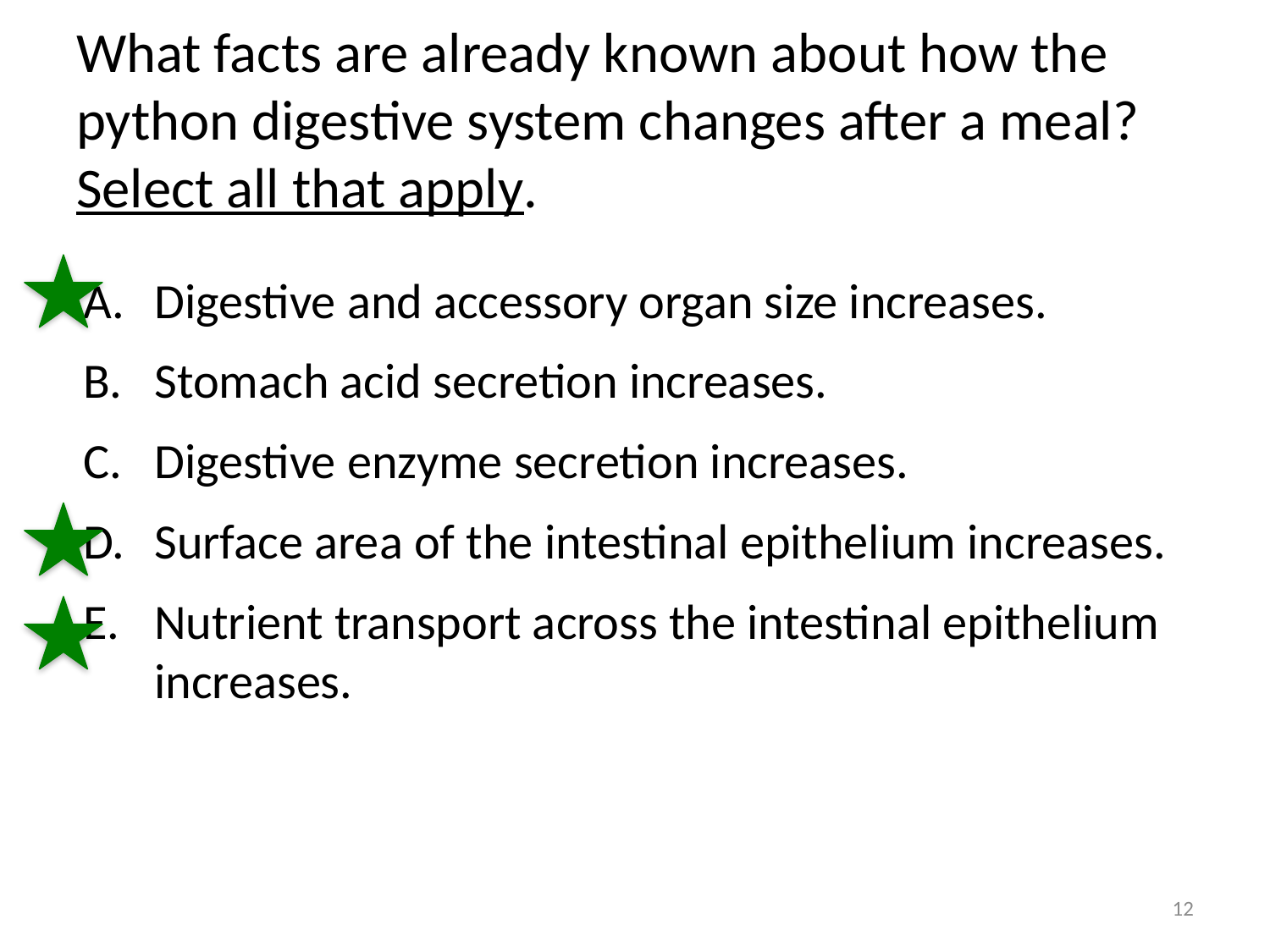

# What facts are already known about how the python digestive system changes after a meal? Select all that apply.

Digestive and accessory organ size increases.
Stomach acid secretion increases.
Digestive enzyme secretion increases.
Surface area of the intestinal epithelium increases.
Nutrient transport across the intestinal epithelium increases.

12